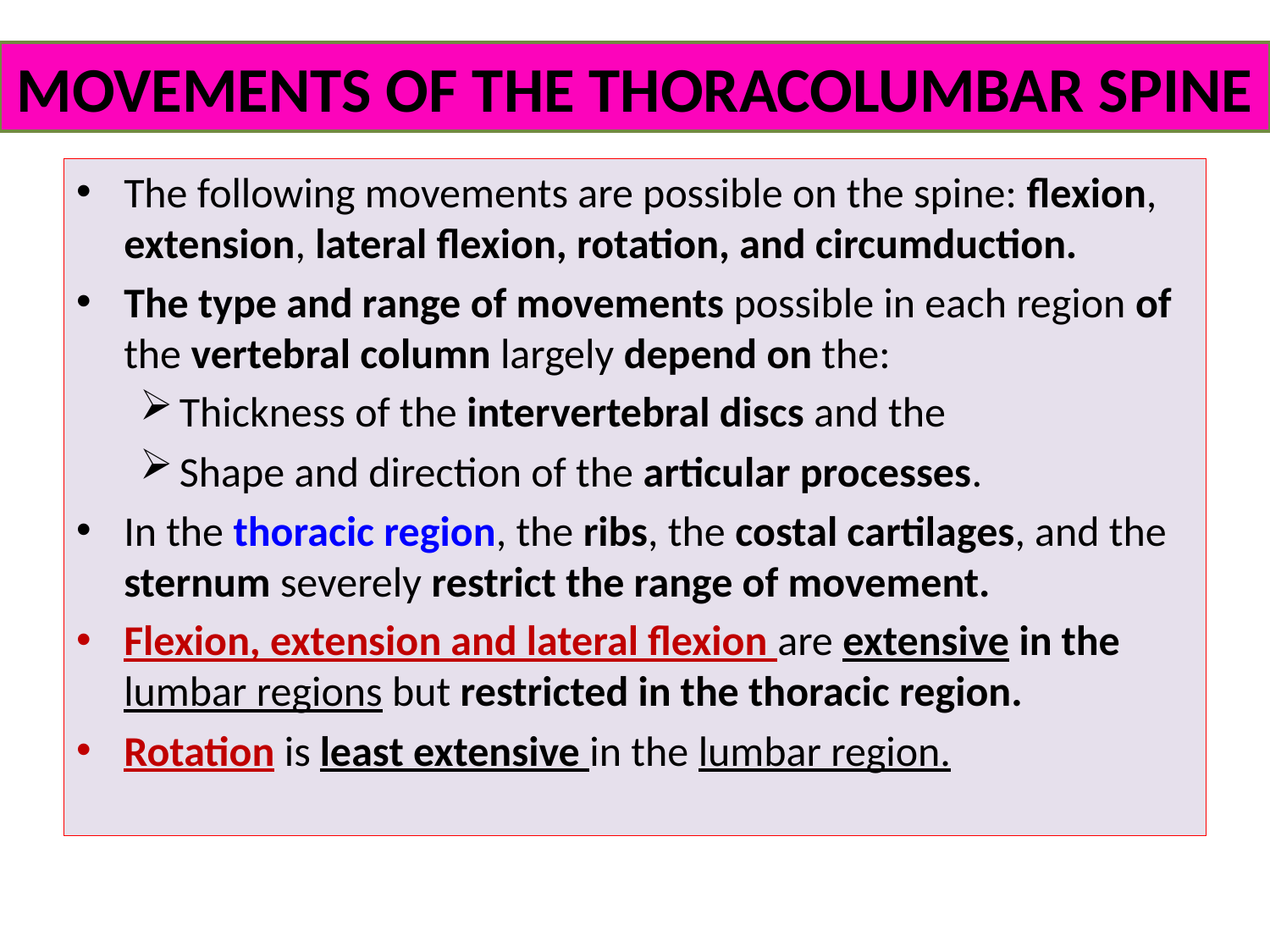

MOVEMENTS OF THE THORACOLUMBAR SPINE
The following movements are possible on the spine: flexion, extension, lateral flexion, rotation, and circumduction.
The type and range of movements possible in each region of the vertebral column largely depend on the:
Thickness of the intervertebral discs and the
Shape and direction of the articular processes.
In the thoracic region, the ribs, the costal cartilages, and the sternum severely restrict the range of movement.
Flexion, extension and lateral flexion are extensive in the  lumbar regions but restricted in the thoracic region.
Rotation is least extensive in the lumbar region.